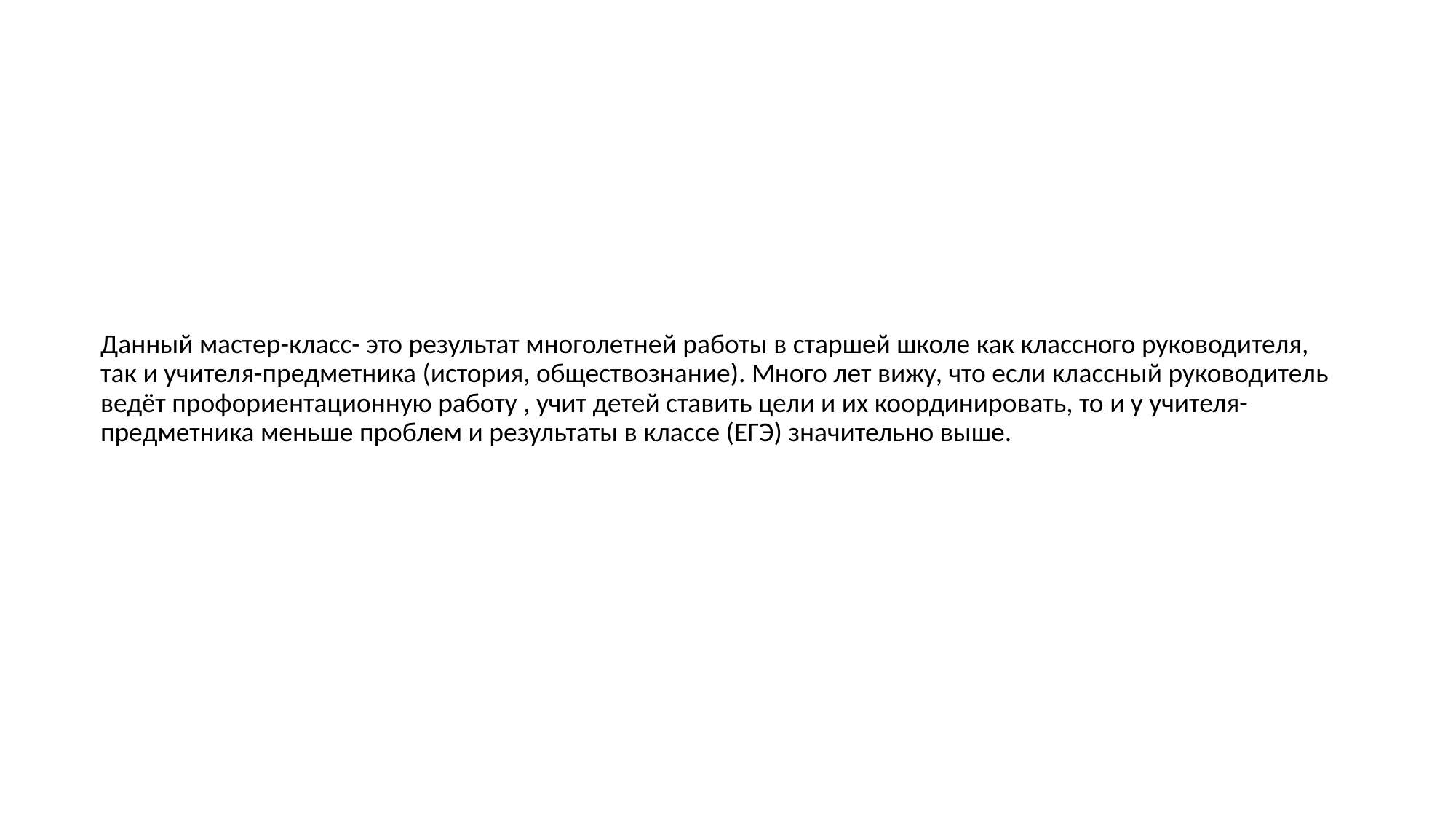

# Данный мастер-класс- это результат многолетней работы в старшей школе как классного руководителя, так и учителя-предметника (история, обществознание). Много лет вижу, что если классный руководитель ведёт профориентационную работу , учит детей ставить цели и их координировать, то и у учителя-предметника меньше проблем и результаты в классе (ЕГЭ) значительно выше.